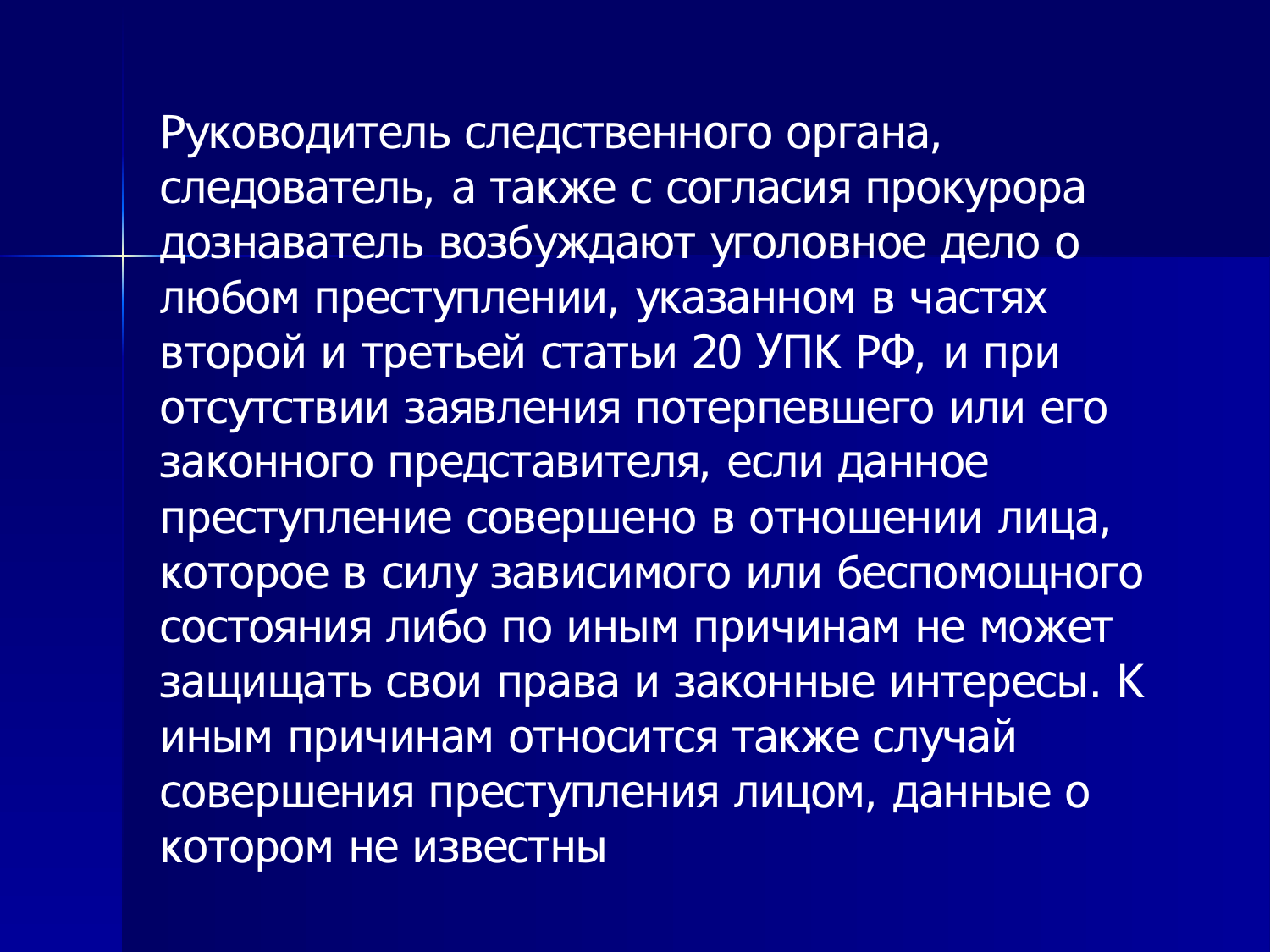

#
Руководитель следственного органа, следователь, а также с согласия прокурора дознаватель возбуждают уголовное дело о любом преступлении, указанном в частях второй и третьей статьи 20 УПК РФ, и при отсутствии заявления потерпевшего или его законного представителя, если данное преступление совершено в отношении лица, которое в силу зависимого или беспомощного состояния либо по иным причинам не может защищать свои права и законные интересы. К иным причинам относится также случай совершения преступления лицом, данные о котором не известны